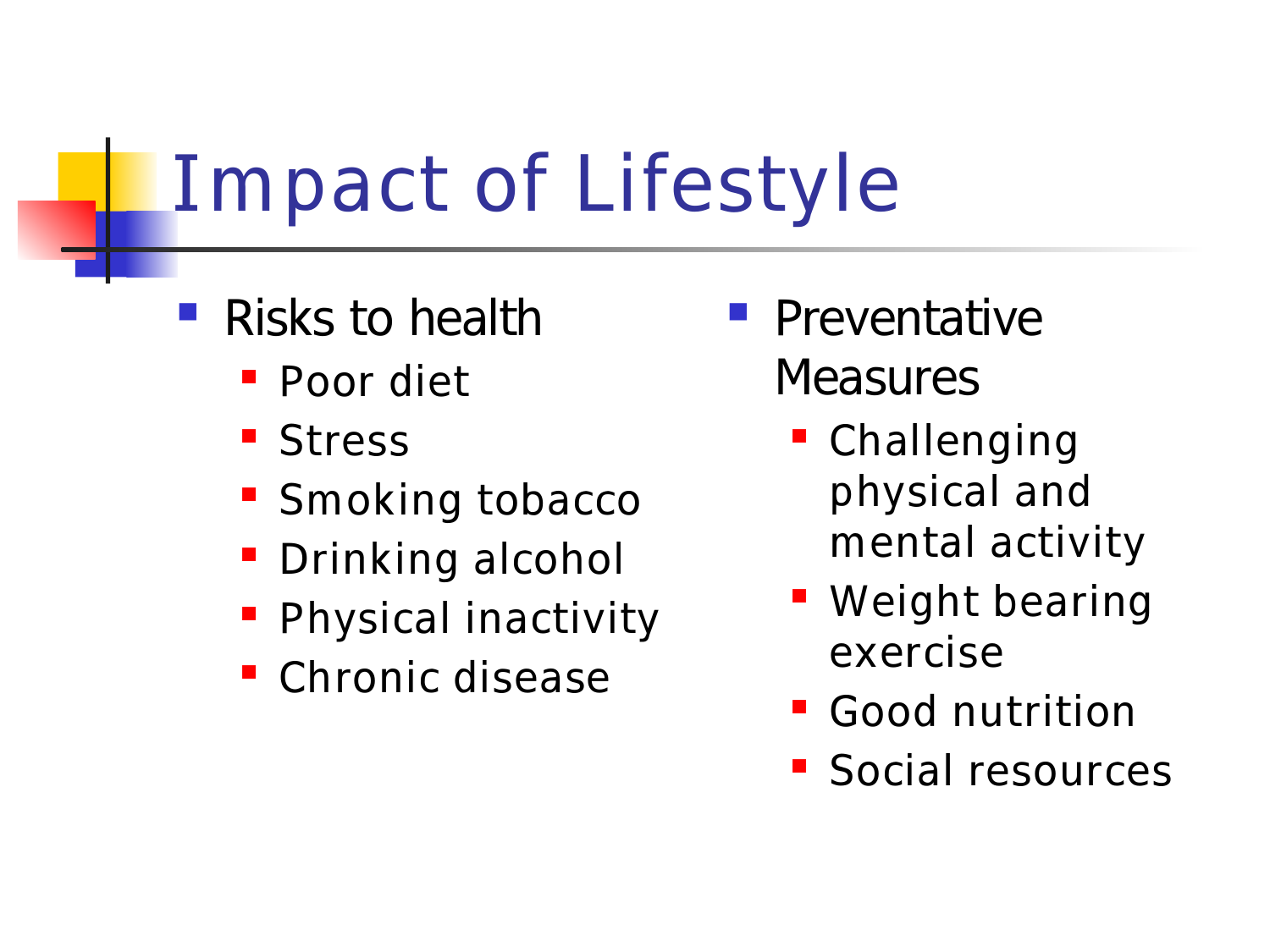

# Impact of Lifestyle
Risks to health
Poor diet
Stress
Smoking tobacco
Drinking alcohol
Physical inactivity
Chronic disease
Preventative Measures
Challenging physical and mental activity
Weight bearing exercise
Good nutrition
Social resources